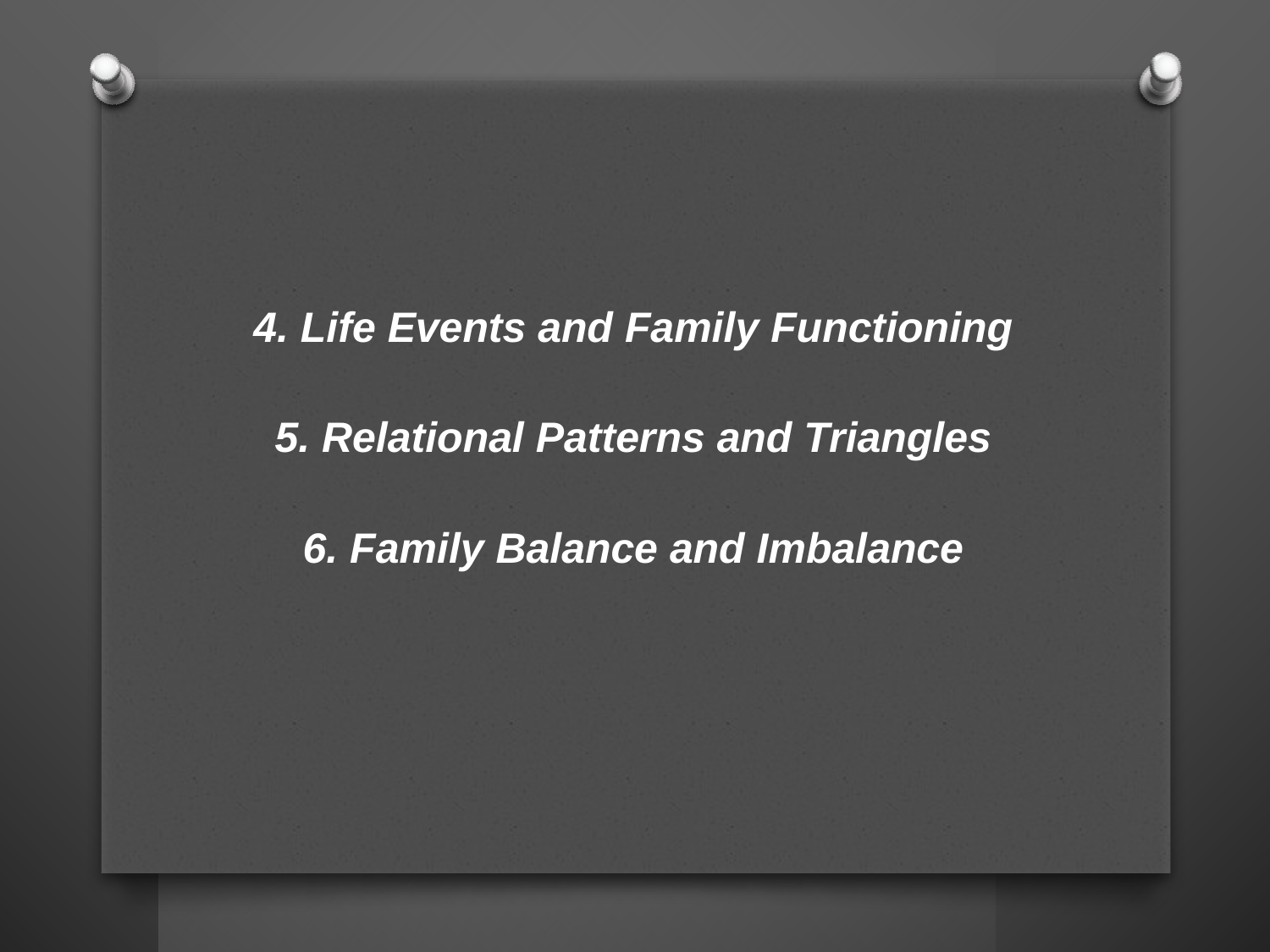

4. Life Events and Family Functioning
5. Relational Patterns and Triangles
6. Family Balance and Imbalance